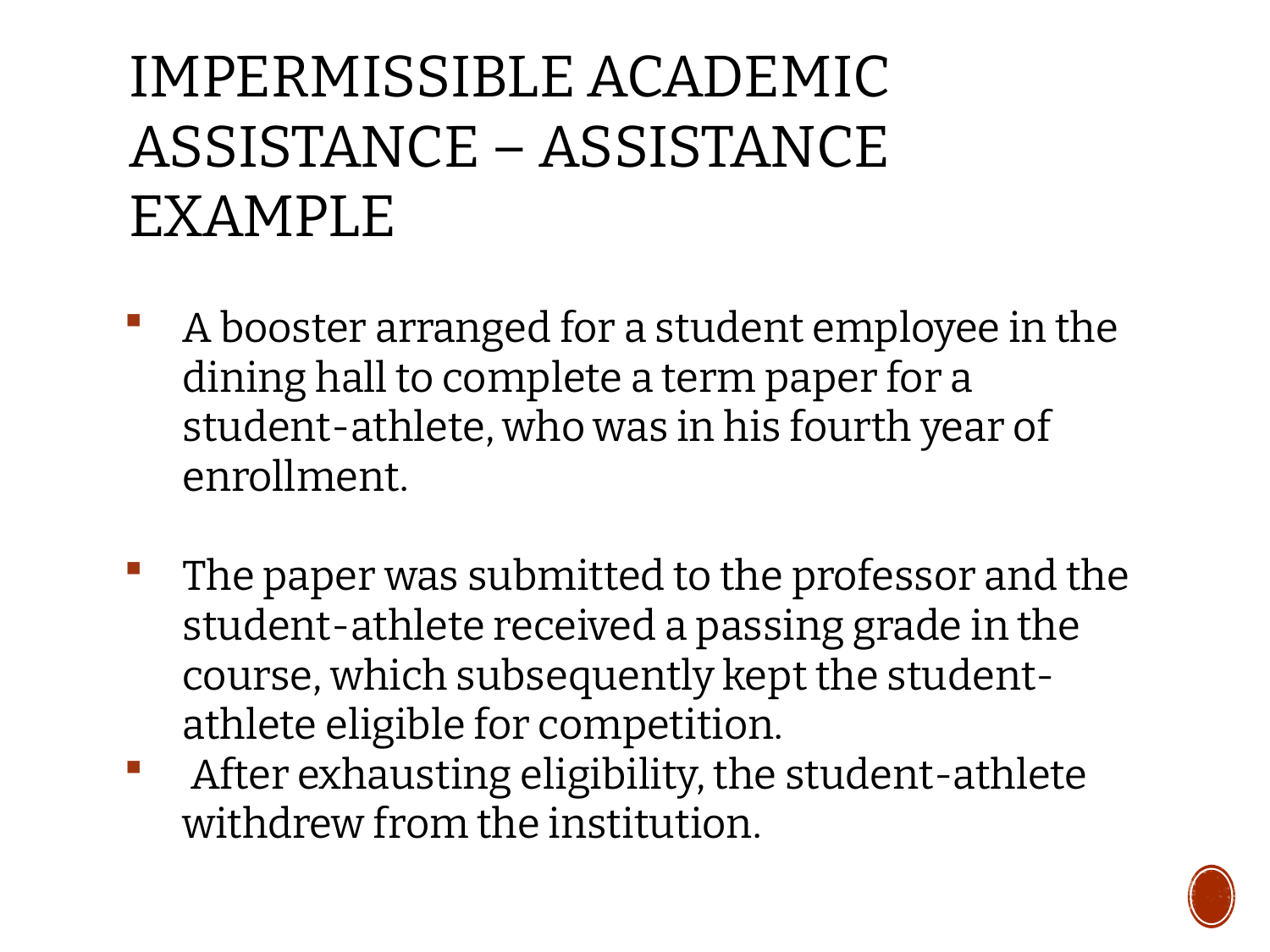

# Impermissible Academic Assistance – Assistance Example
A booster arranged for a student employee in the dining hall to complete a term paper for a student-athlete, who was in his fourth year of enrollment.

The paper was submitted to the professor and the student-athlete received a passing grade in the course, which subsequently kept the student-athlete eligible for competition.
 After exhausting eligibility, the student-athlete withdrew from the institution.